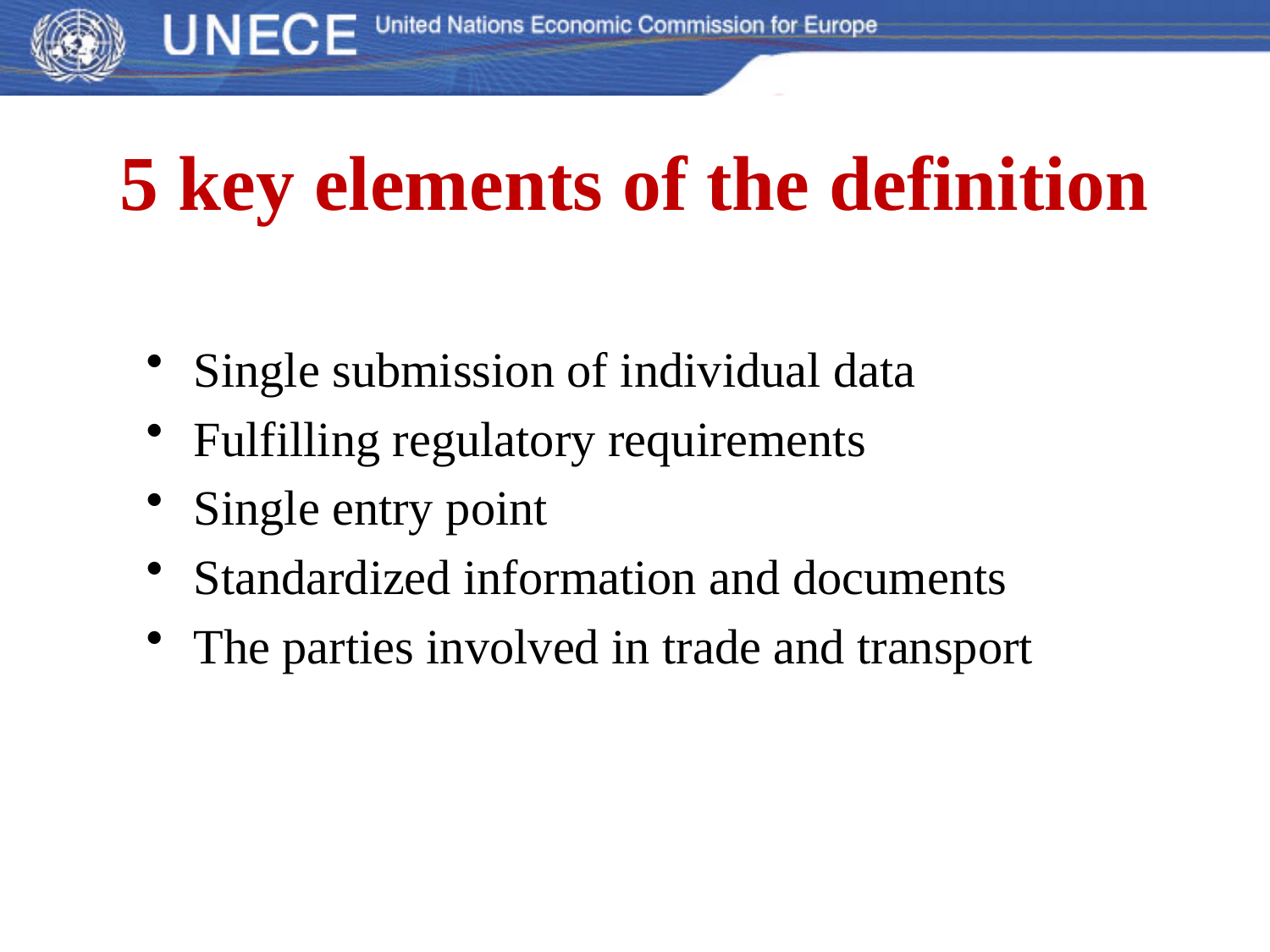

# 5 key elements of the definition
Single submission of individual data
Fulfilling regulatory requirements
Single entry point
Standardized information and documents
The parties involved in trade and transport